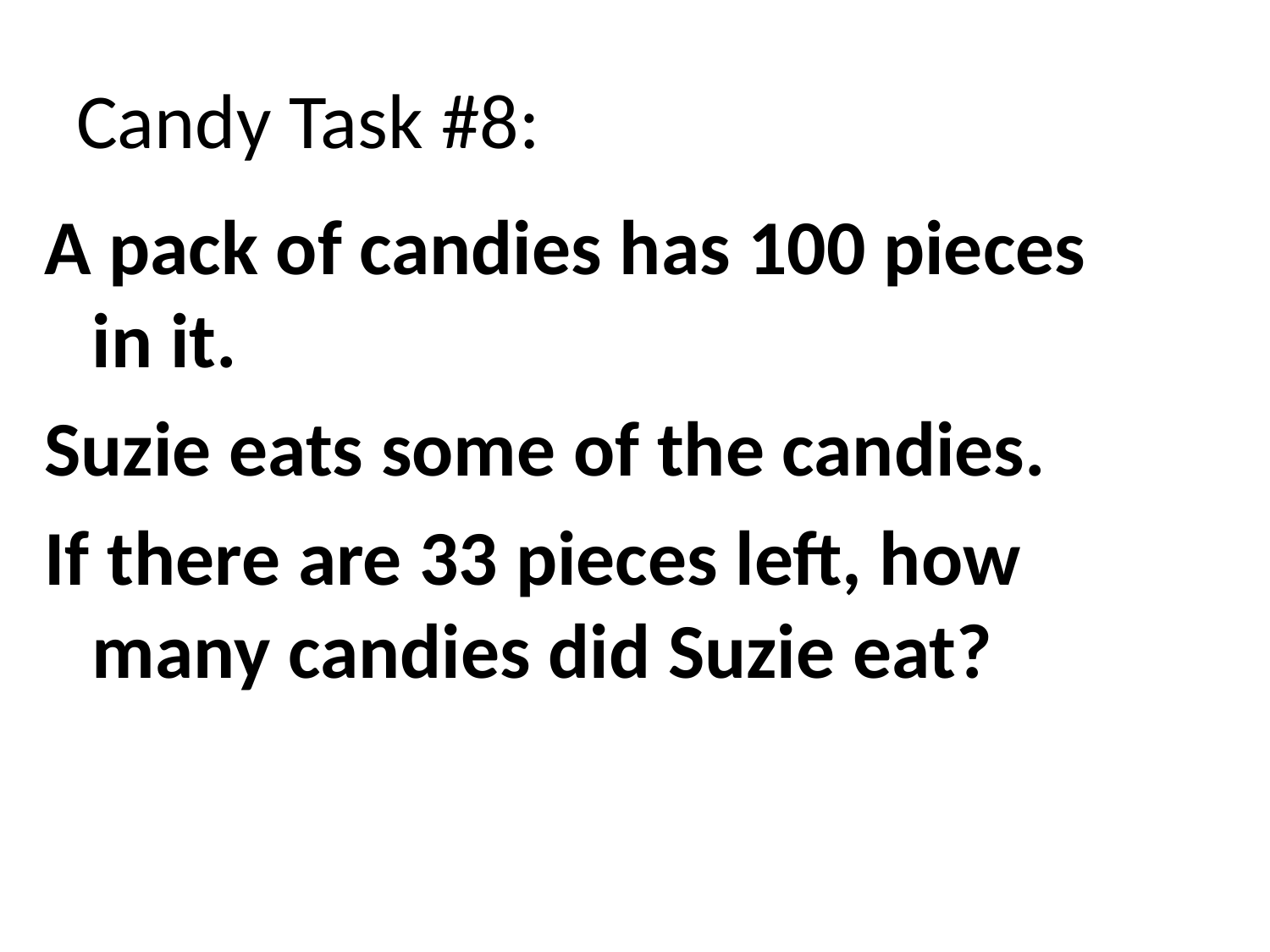

# Candy Task #8:
A pack of candies has 100 pieces in it.
Suzie eats some of the candies.
If there are 33 pieces left, how many candies did Suzie eat?